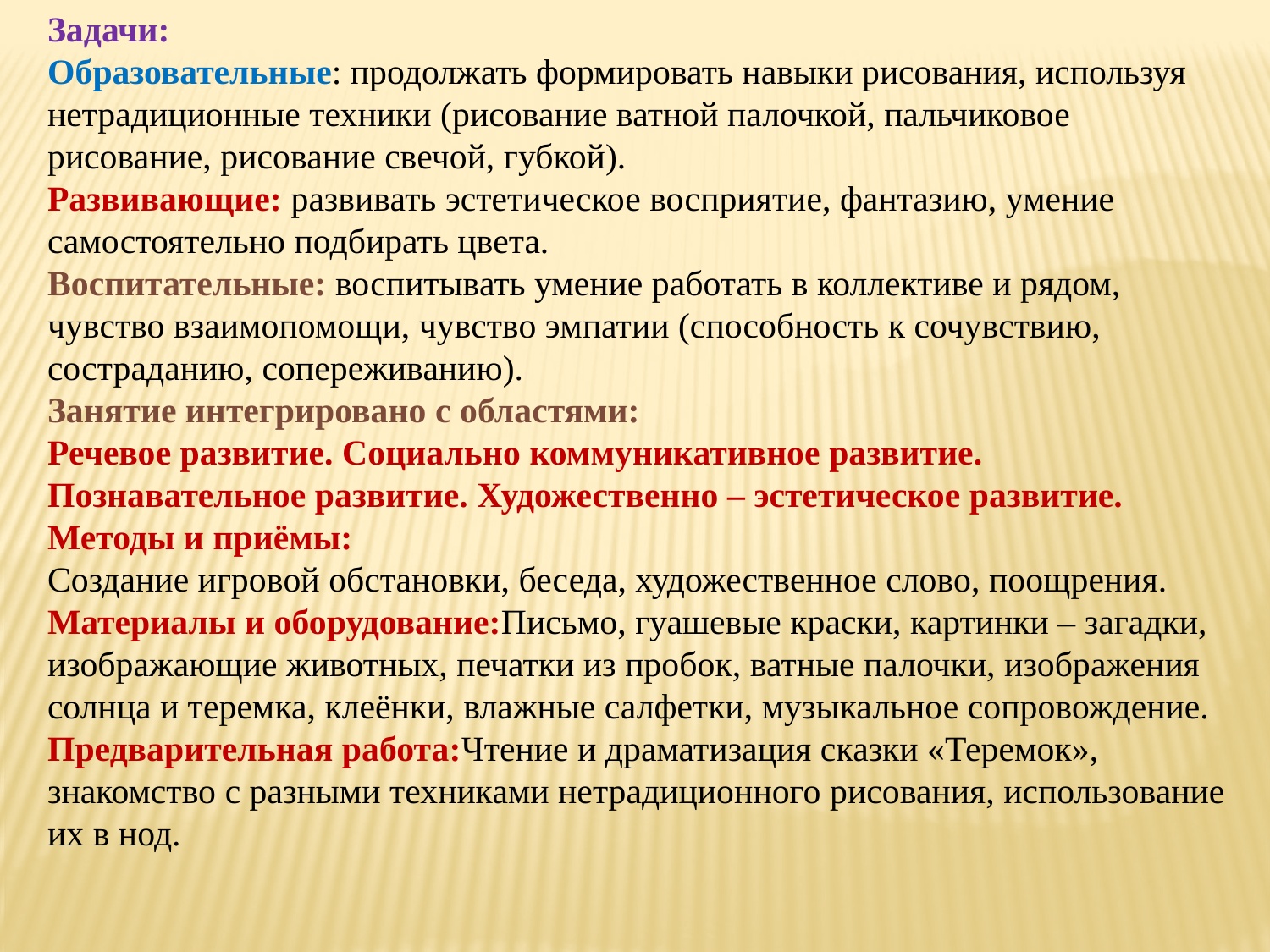

Задачи:
Образовательные: продолжать формировать навыки рисования, используя нетрадиционные техники (рисование ватной палочкой, пальчиковое рисование, рисование свечой, губкой).
Развивающие: развивать эстетическое восприятие, фантазию, умение самостоятельно подбирать цвета.
Воспитательные: воспитывать умение работать в коллективе и рядом, чувство взаимопомощи, чувство эмпатии (способность к сочувствию, состраданию, сопереживанию).
Занятие интегрировано с областями:
Речевое развитие. Социально коммуникативное развитие. Познавательное развитие. Художественно – эстетическое развитие.
Методы и приёмы:
Создание игровой обстановки, беседа, художественное слово, поощрения.
Материалы и оборудование:Письмо, гуашевые краски, картинки – загадки, изображающие животных, печатки из пробок, ватные палочки, изображения солнца и теремка, клеёнки, влажные салфетки, музыкальное сопровождение.
Предварительная работа:Чтение и драматизация сказки «Теремок», знакомство с разными техниками нетрадиционного рисования, использование их в нод.